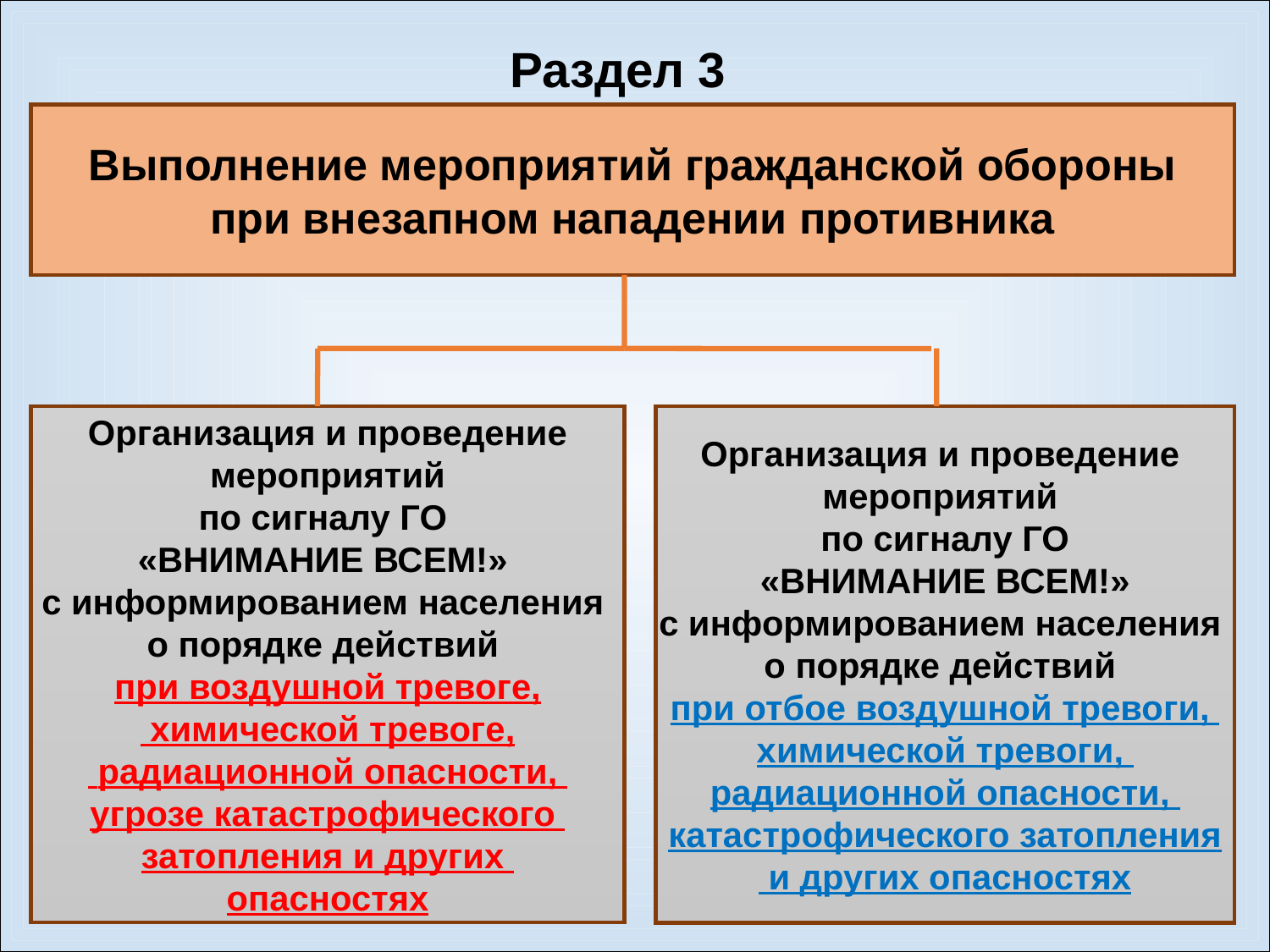

Раздел 3
Выполнение мероприятий гражданской обороны
при внезапном нападении противника

Организация и проведение
 мероприятий
по сигналу ГО
«ВНИМАНИЕ ВСЕМ!»
с информированием населения
о порядке действий
при воздушной тревоге,
 химической тревоге,
 радиационной опасности,
угрозе катастрофического
затопления и других
опасностях
Организация и проведение
мероприятий
по сигналу ГО
 «ВНИМАНИЕ ВСЕМ!»
с информированием населения
о порядке действий
при отбое воздушной тревоги,
химической тревоги,
радиационной опасности,
катастрофического затопления
 и других опасностях